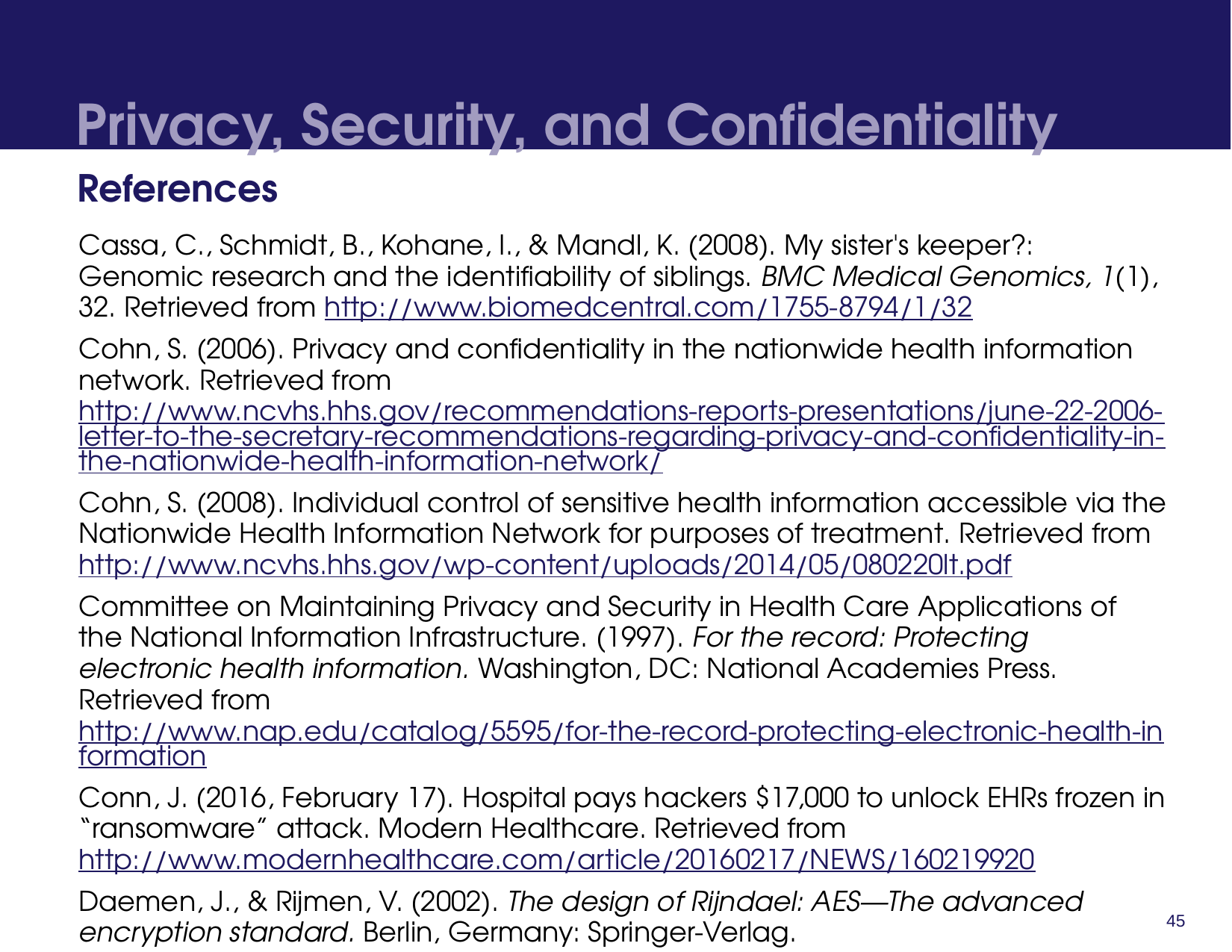

# Privacy, Security, and Confidentiality
References
Cassa, C., Schmidt, B., Kohane, I., & Mandl, K. (2008). My sister's keeper?: Genomic research and the identifiability of siblings. BMC Medical Genomics, 1(1), 32. Retrieved from http://www.biomedcentral.com/1755-8794/1/32
Cohn, S. (2006). Privacy and confidentiality in the nationwide health information network. Retrieved from http://www.ncvhs.hhs.gov/recommendations-reports-presentations/june-22-2006-letter-to-the-secretary-recommendations-regarding-privacy-and-confidentiality-in-the-nationwide-health-information-network/
Cohn, S. (2008). Individual control of sensitive health information accessible via the Nationwide Health Information Network for purposes of treatment. Retrieved from http://www.ncvhs.hhs.gov/wp-content/uploads/2014/05/080220lt.pdf
Committee on Maintaining Privacy and Security in Health Care Applications of the National Information Infrastructure. (1997). For the record: Protecting electronic health information. Washington, DC: National Academies Press. Retrieved from http://www.nap.edu/catalog/5595/for-the-record-protecting-electronic-health-information
Conn, J. (2016, February 17). Hospital pays hackers $17,000 to unlock EHRs frozen in “ransomware” attack. Modern Healthcare. Retrieved from http://www.modernhealthcare.com/article/20160217/NEWS/160219920
Daemen, J., & Rijmen, V. (2002). The design of Rijndael: AES—The advanced encryption standard. Berlin, Germany: Springer-Verlag.

45